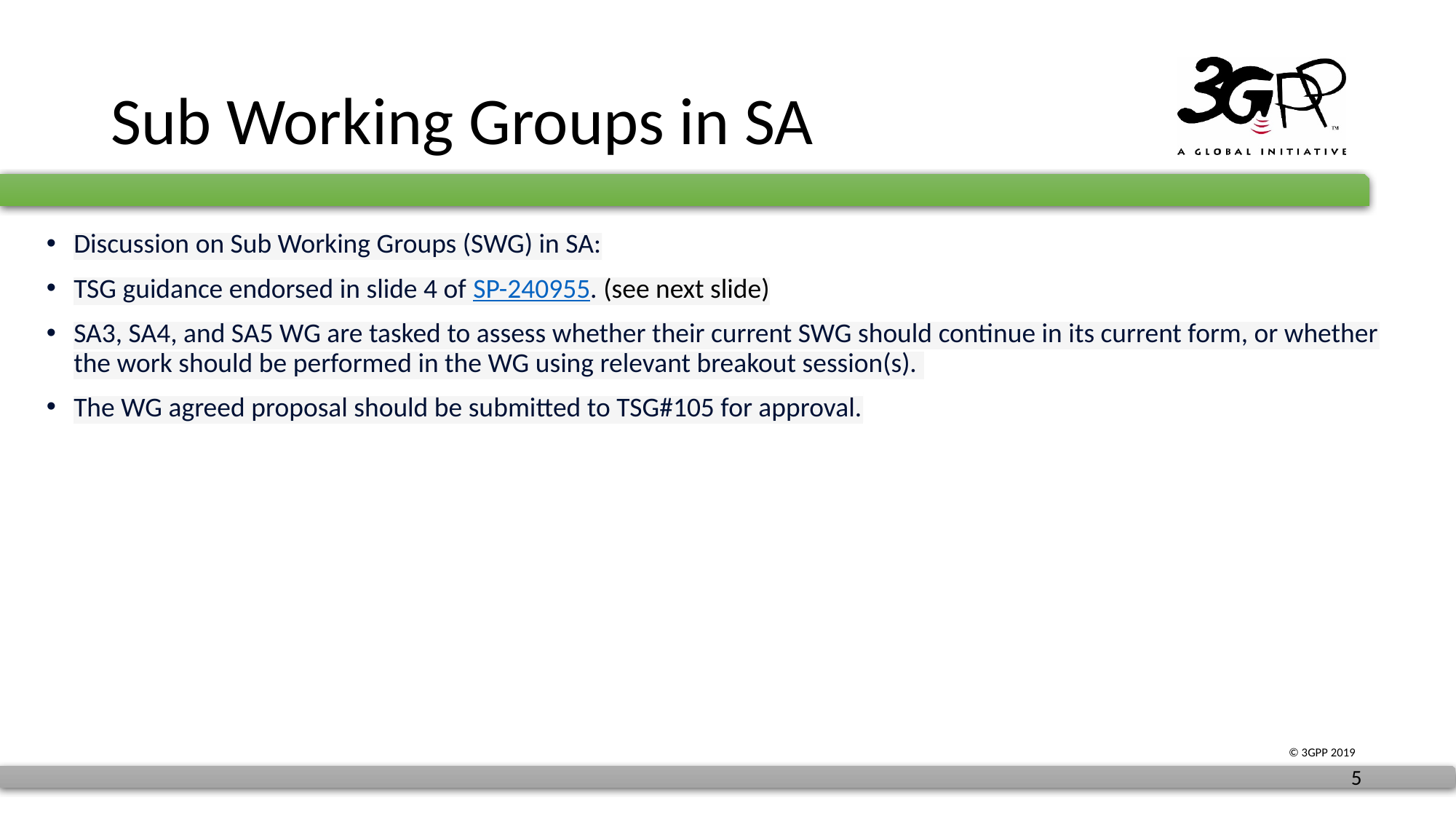

# Sub Working Groups in SA

Discussion on Sub Working Groups (SWG) in SA:​
TSG guidance endorsed in slide 4 of SP-240955. ​(see next slide)
SA3, SA4, and SA5 WG are tasked to assess whether their current SWG should continue in its current form, or whether the work should be performed in the WG using relevant breakout session(s).
The WG agreed proposal should be submitted to TSG#105 for approval.​